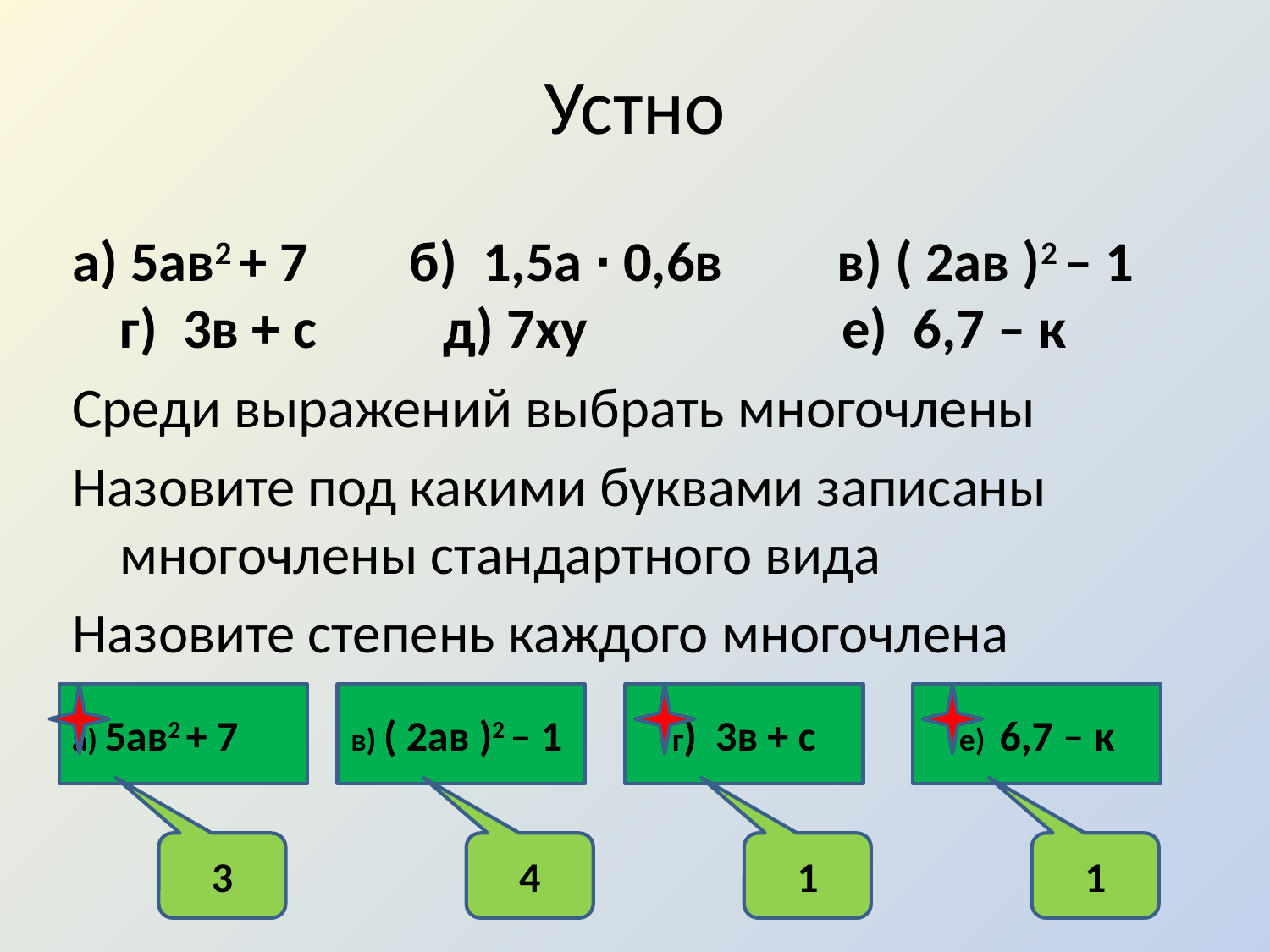

# Устно
а) 5ав2 + 7        б)  1,5а ∙ 0,6в         в) ( 2ав )2 – 1   г)  3в + с          д) 7ху                    е)  6,7 – к
Среди выражений выбрать многочлены
Назовите под какими буквами записаны многочлены стандартного вида
Назовите степень каждого многочлена

а) 5ав2 + 7
в) ( 2ав )2 – 1
г)  3в + с

е)  6,7 – к

3
4
1
1